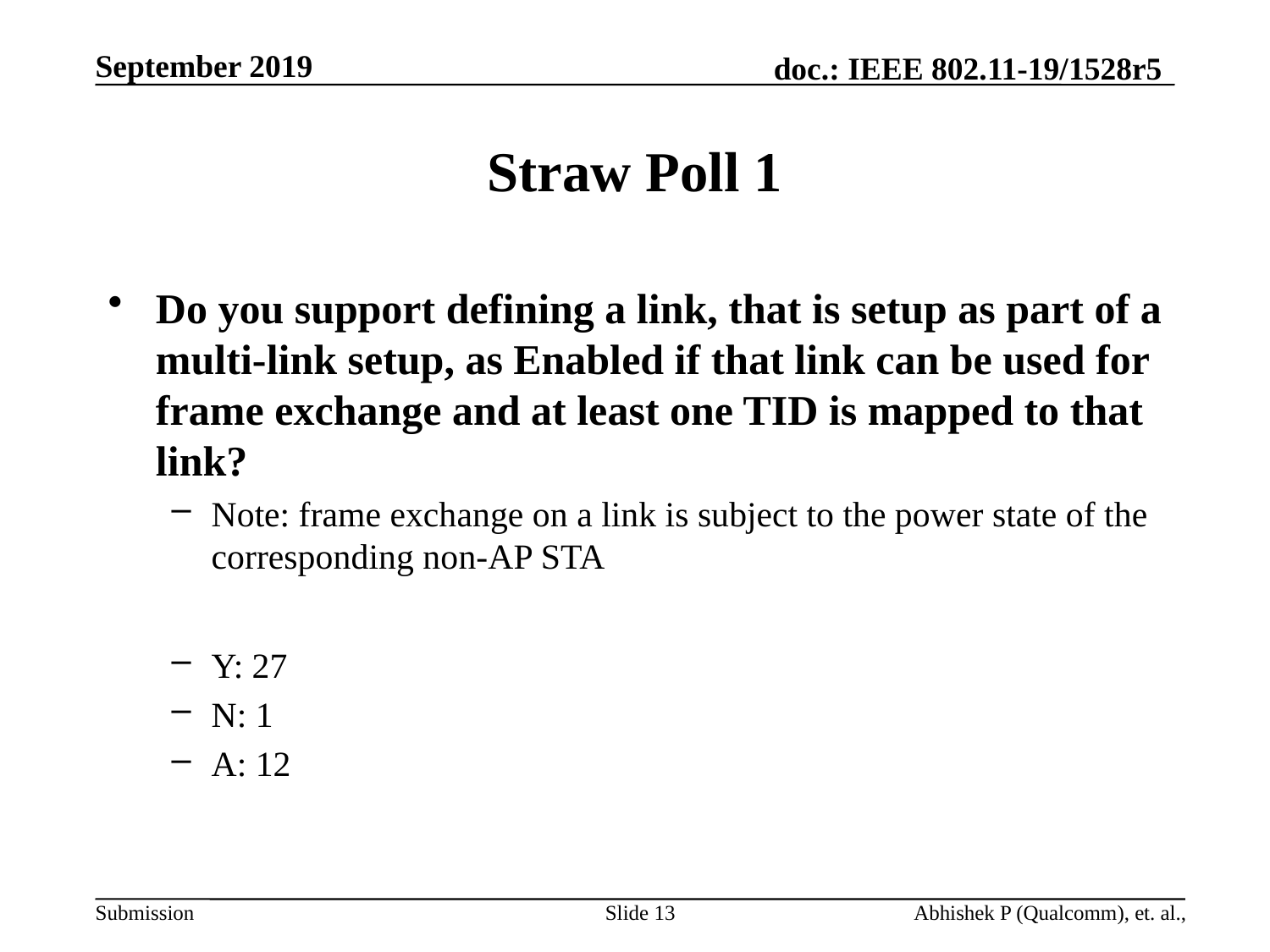

# Straw Poll 1
Do you support defining a link, that is setup as part of a multi-link setup, as Enabled if that link can be used for frame exchange and at least one TID is mapped to that link?
Note: frame exchange on a link is subject to the power state of the corresponding non-AP STA

Y: 27
N: 1
A: 12
Slide 13
Abhishek P (Qualcomm), et. al.,